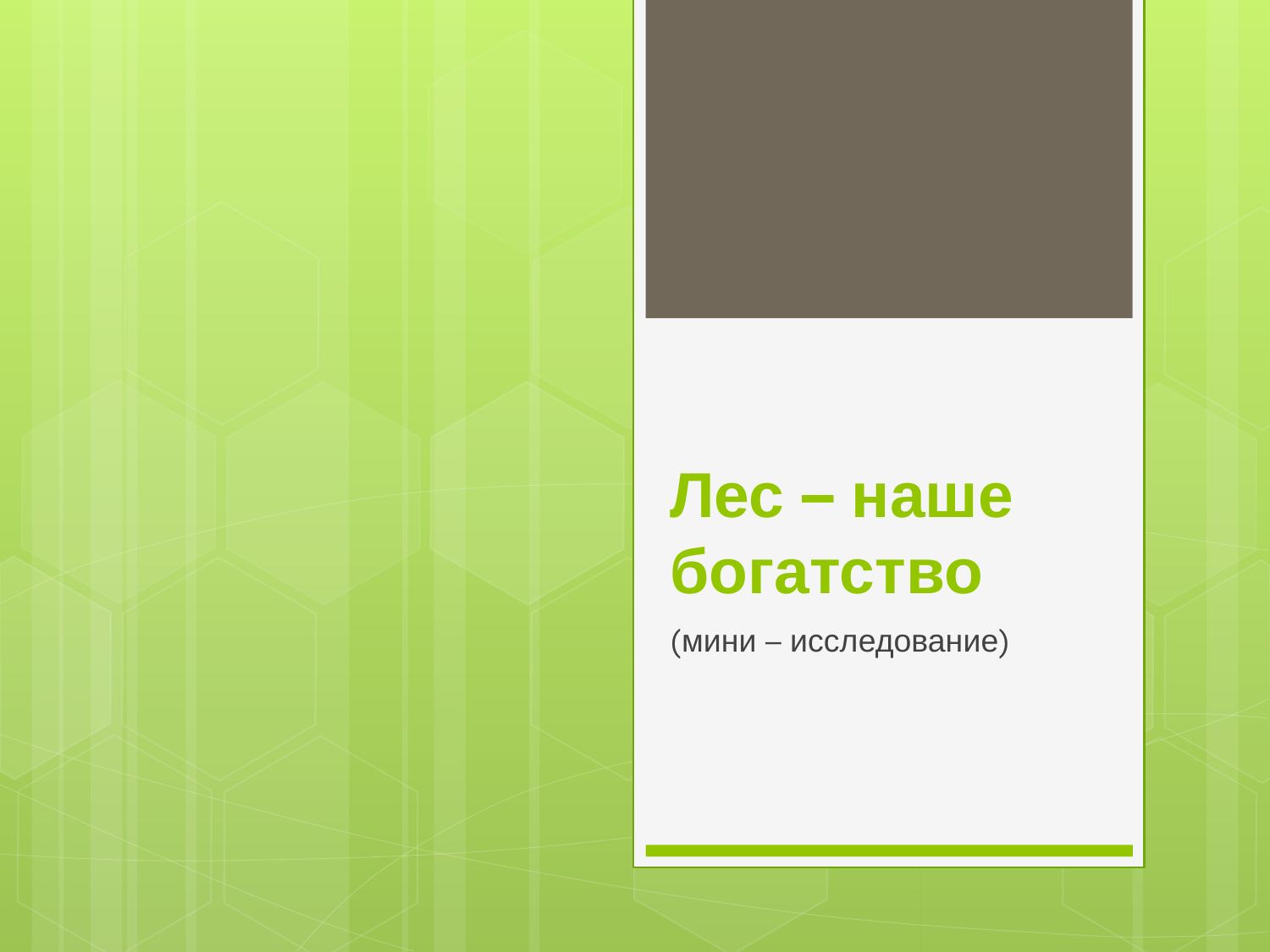

# Лес – наше богатство
(мини – исследование)